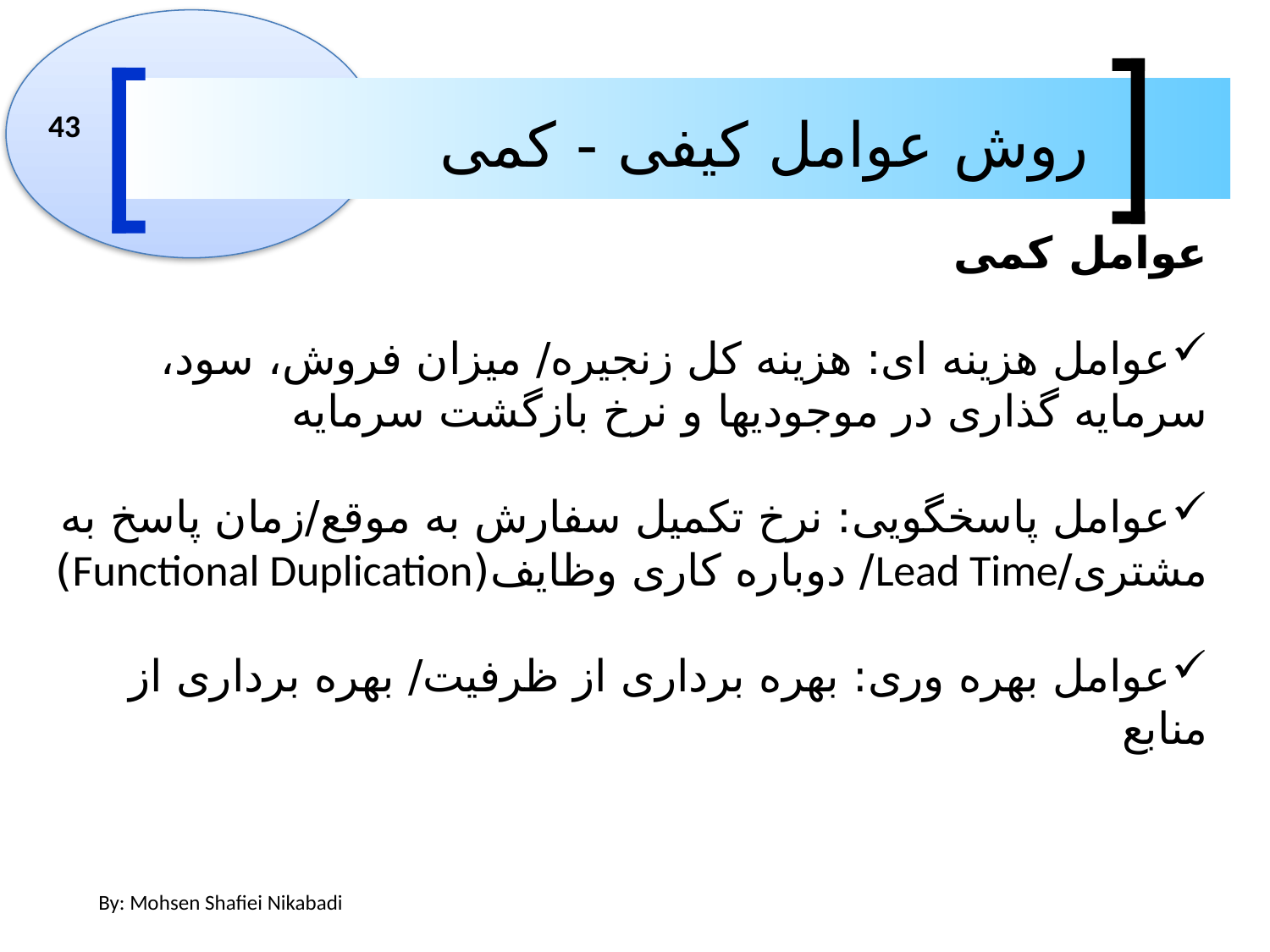

43
روش عوامل کیفی - کمی
عوامل کمی

عوامل هزینه ای: هزینه کل زنجیره/ میزان فروش، سود، سرمایه گذاری در موجودیها و نرخ بازگشت سرمایه

عوامل پاسخگویی: نرخ تکمیل سفارش به موقع/زمان پاسخ به مشتری/Lead Time/ دوباره کاری وظایف(Functional Duplication)

عوامل بهره وری: بهره برداری از ظرفیت/ بهره برداری از منابع
By: Mohsen Shafiei Nikabadi